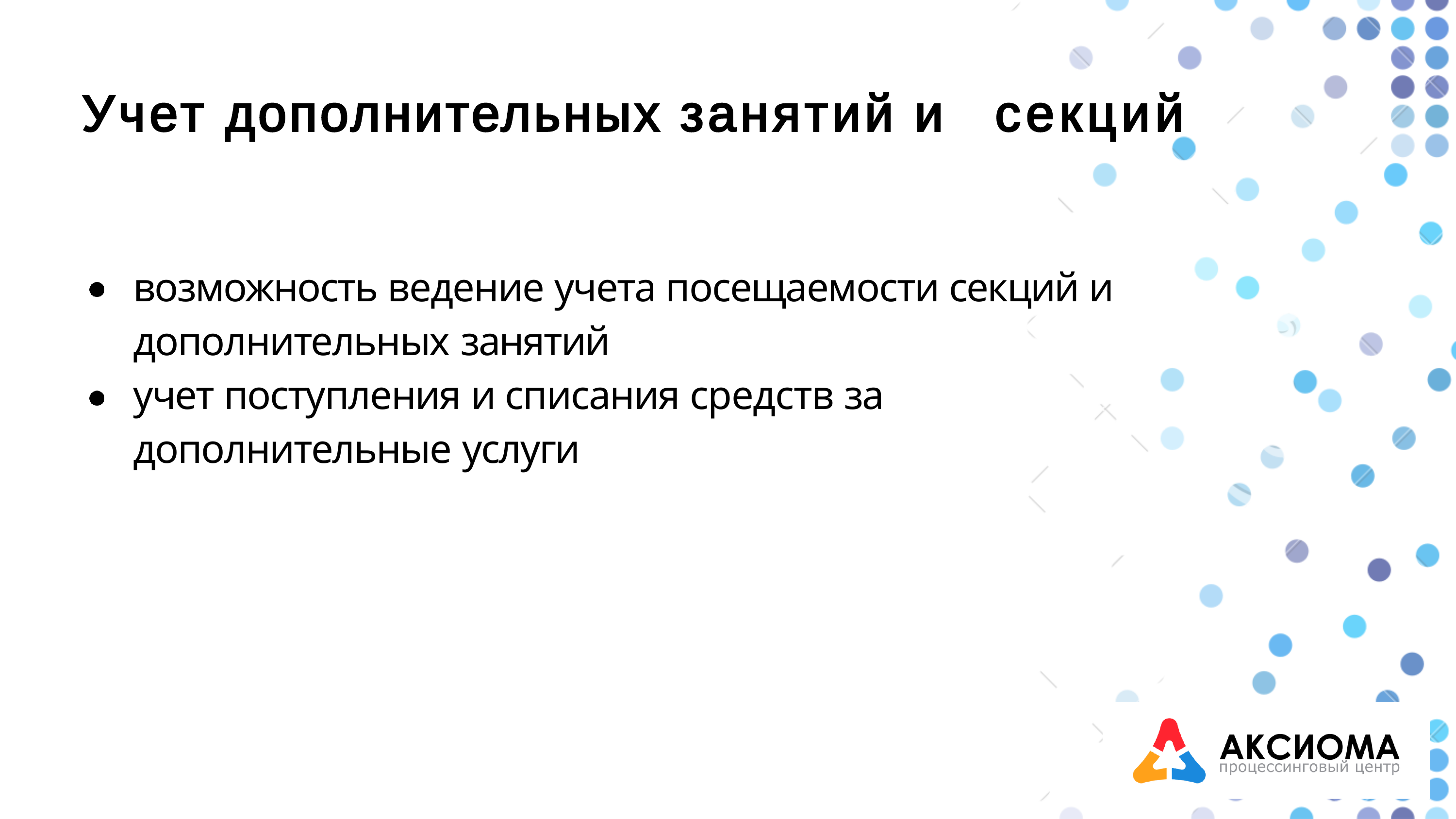

# Учет дополнительных занятий и  секций
возможность ведение учета посещаемости секций и  дополнительных занятий
учет поступления и списания средств за  дополнительные услуги